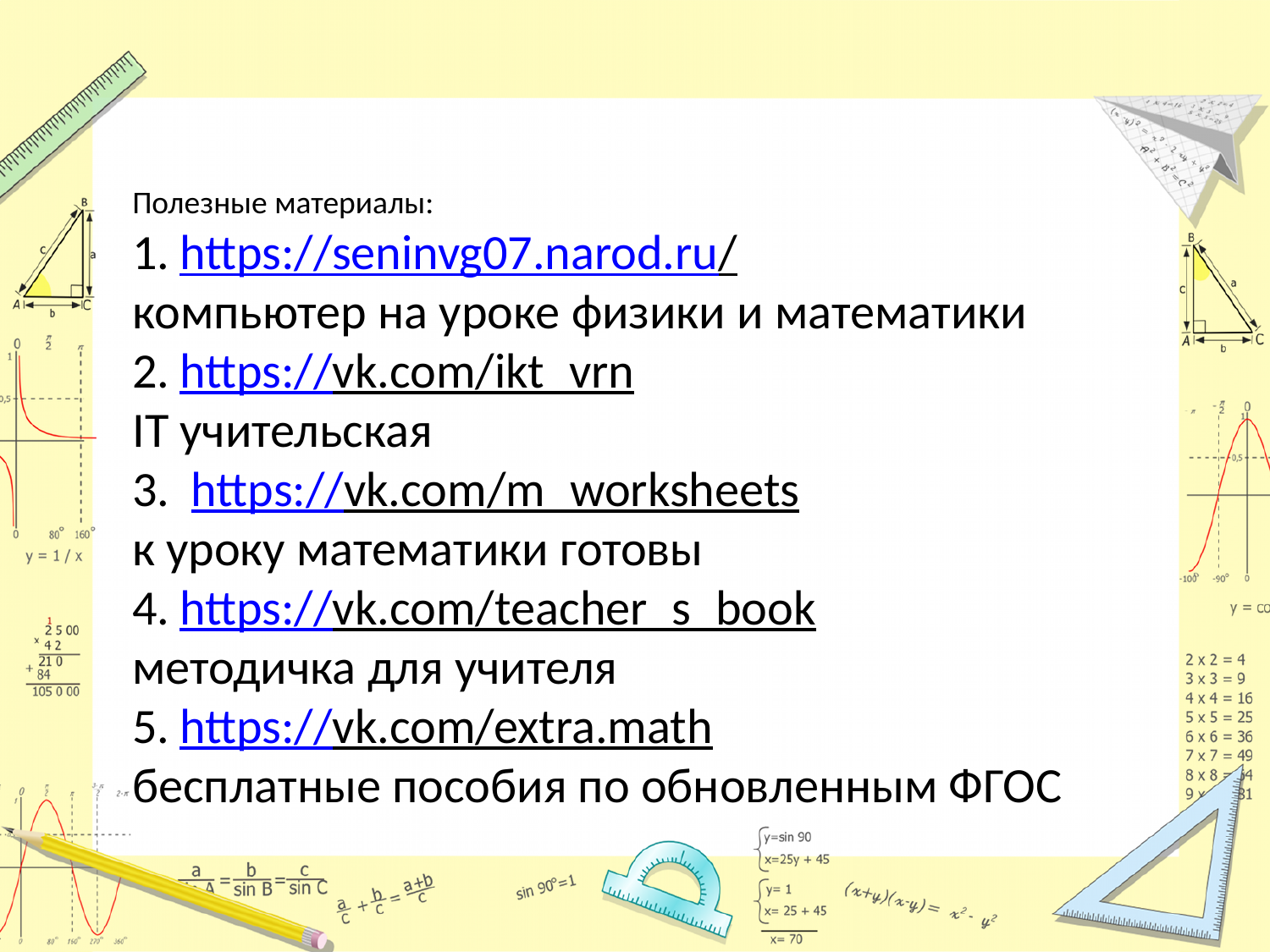

Полезные материалы:
https://seninvg07.narod.ru/
компьютер на уроке физики и математики
https://vk.com/ikt_vrn
IT учительская
 https://vk.com/m_worksheets
к уроку математики готовы
https://vk.com/teacher_s_book
методичка для учителя
https://vk.com/extra.math
бесплатные пособия по обновленным ФГОС